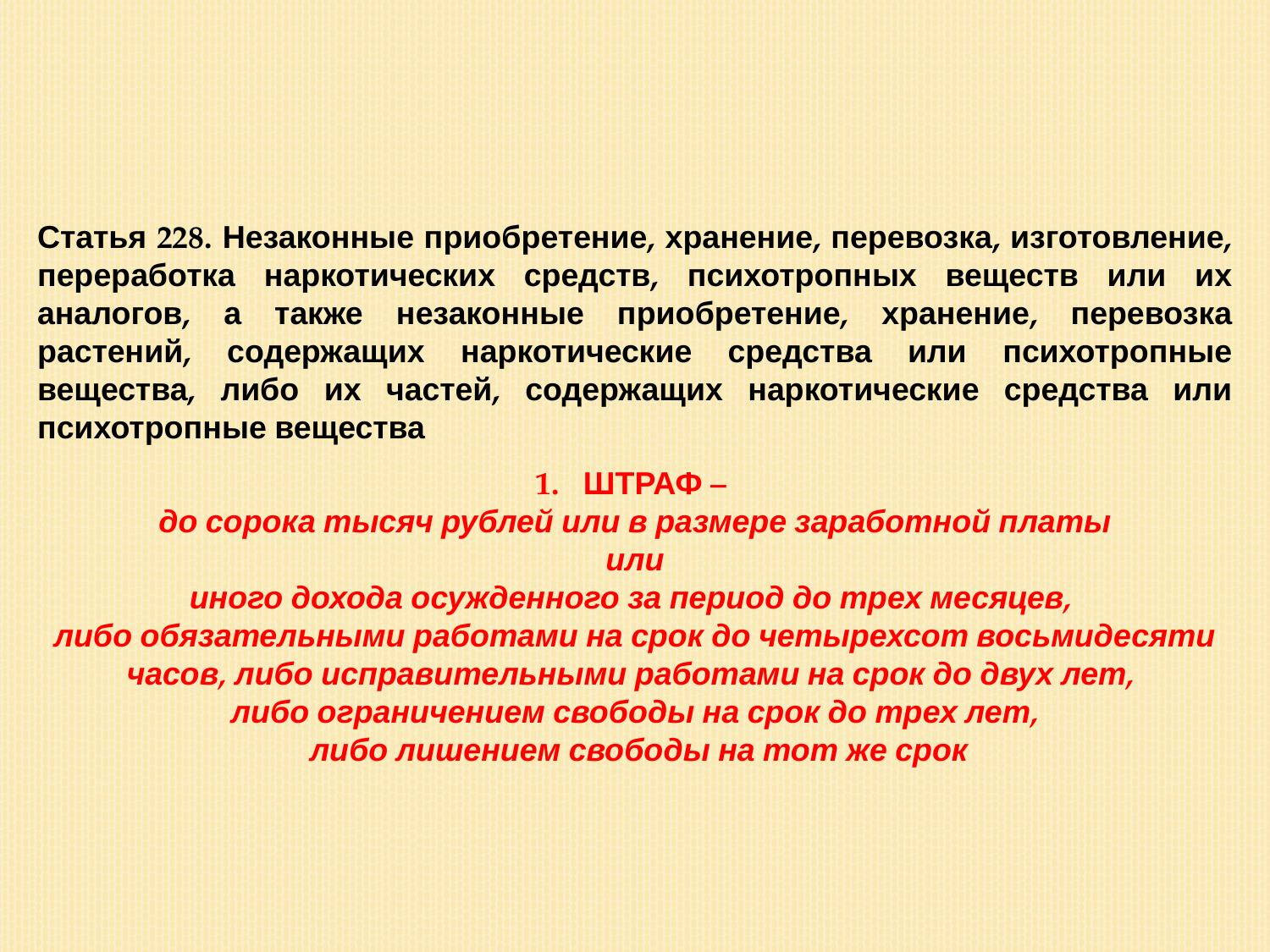

Статья 228. Незаконные приобретение, хранение, перевозка, изготовление, переработка наркотических средств, психотропных веществ или их аналогов, а также незаконные приобретение, хранение, перевозка растений, содержащих наркотические средства или психотропные вещества, либо их частей, содержащих наркотические средства или психотропные вещества
ШТРАФ –
до сорока тысяч рублей или в размере заработной платы
 или
иного дохода осужденного за период до трех месяцев,
либо обязательными работами на срок до четырехсот восьмидесяти часов, либо исправительными работами на срок до двух лет,
либо ограничением свободы на срок до трех лет,
 либо лишением свободы на тот же срок